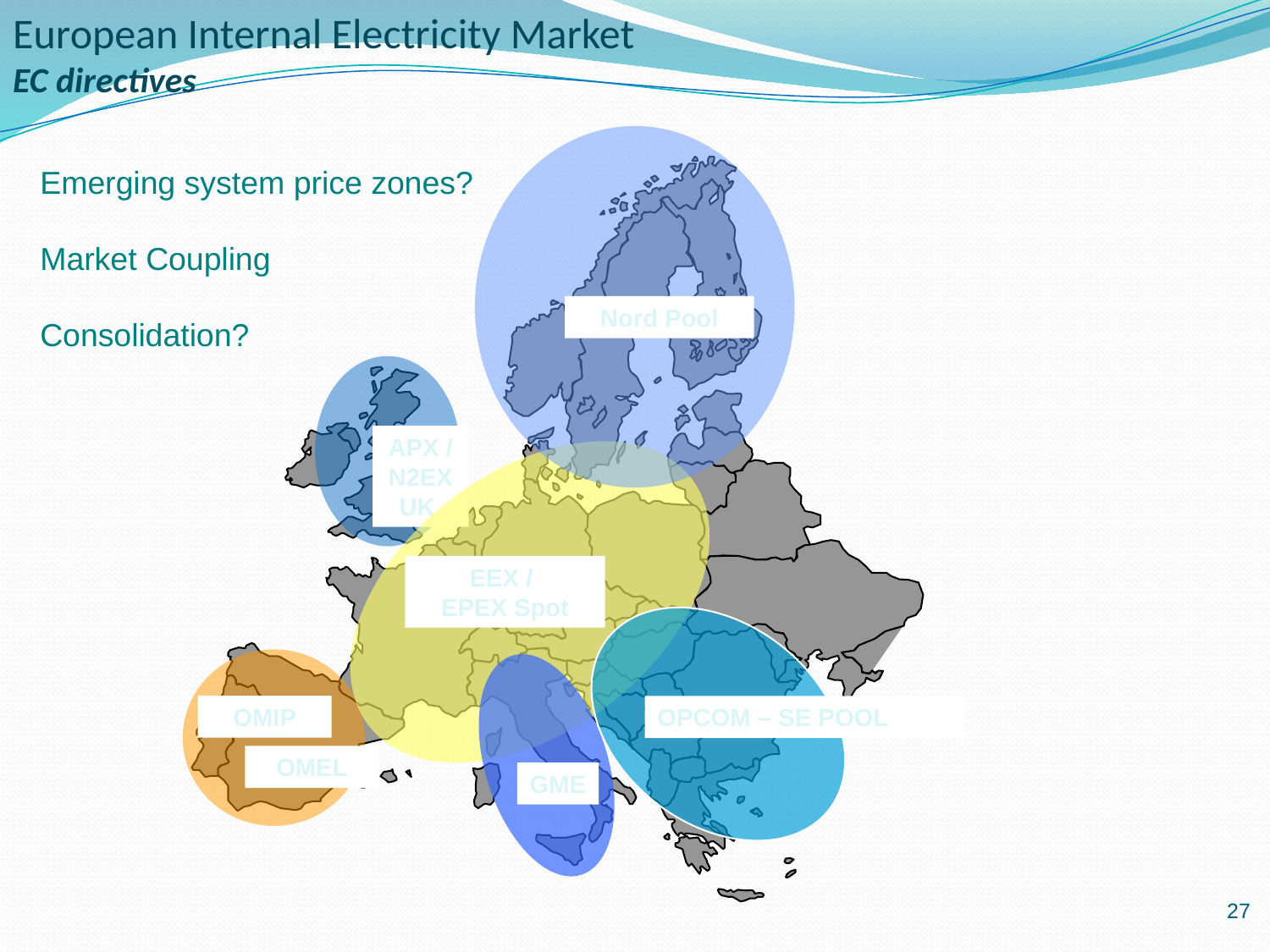

European Internal Electricity Market
EC directives

Emerging system price zones?

Market Coupling

Consolidation?

Nord Pool

APX / N2EX UK

EEX /
EPEX Spot

OMIP
OPCOM – SE POOL
OMEL
GME
27